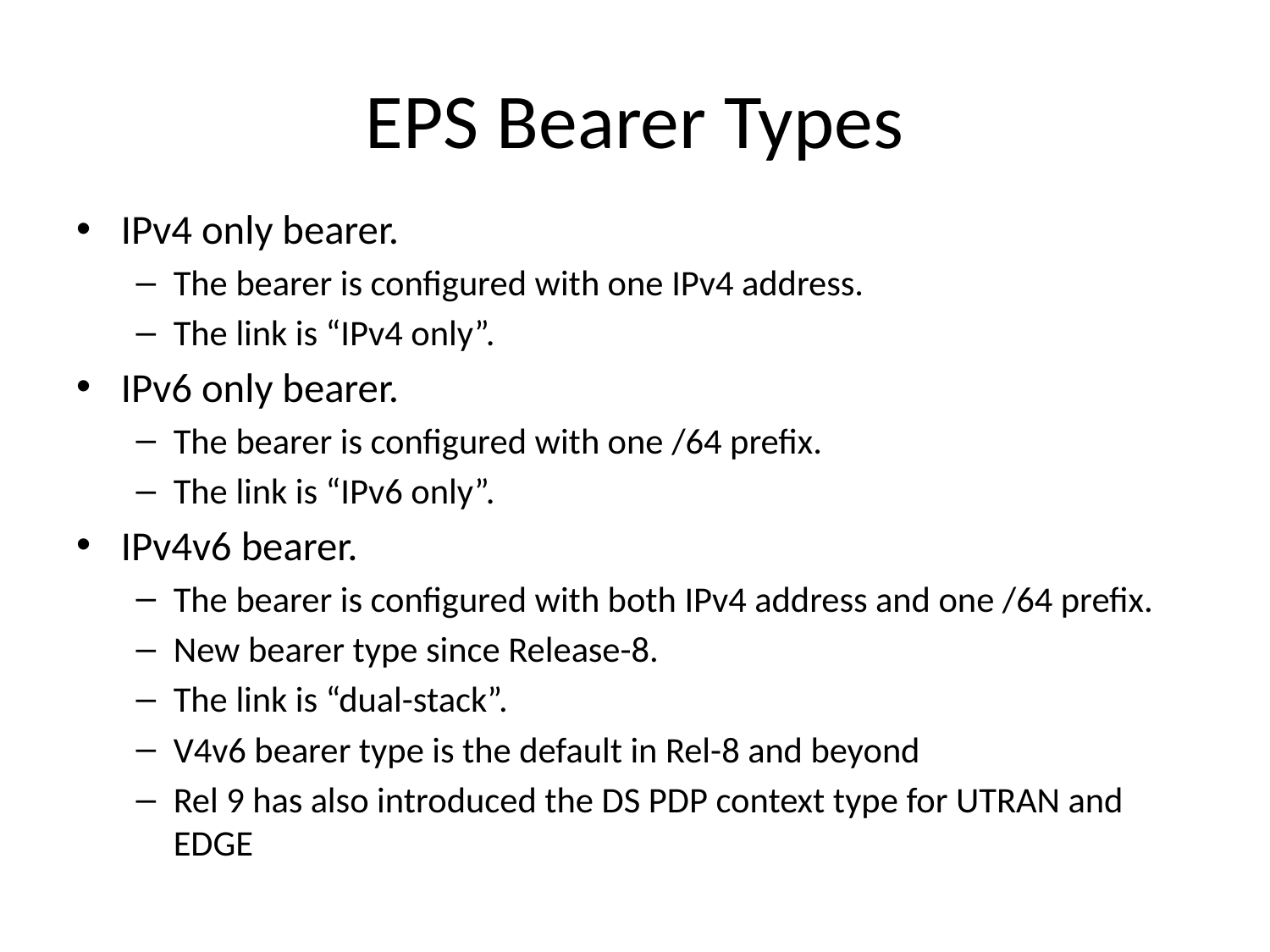

# EPS Bearer Types
IPv4 only bearer.
The bearer is configured with one IPv4 address.
The link is “IPv4 only”.
IPv6 only bearer.
The bearer is configured with one /64 prefix.
The link is “IPv6 only”.
IPv4v6 bearer.
The bearer is configured with both IPv4 address and one /64 prefix.
New bearer type since Release-8.
The link is “dual-stack”.
V4v6 bearer type is the default in Rel-8 and beyond
Rel 9 has also introduced the DS PDP context type for UTRAN and EDGE